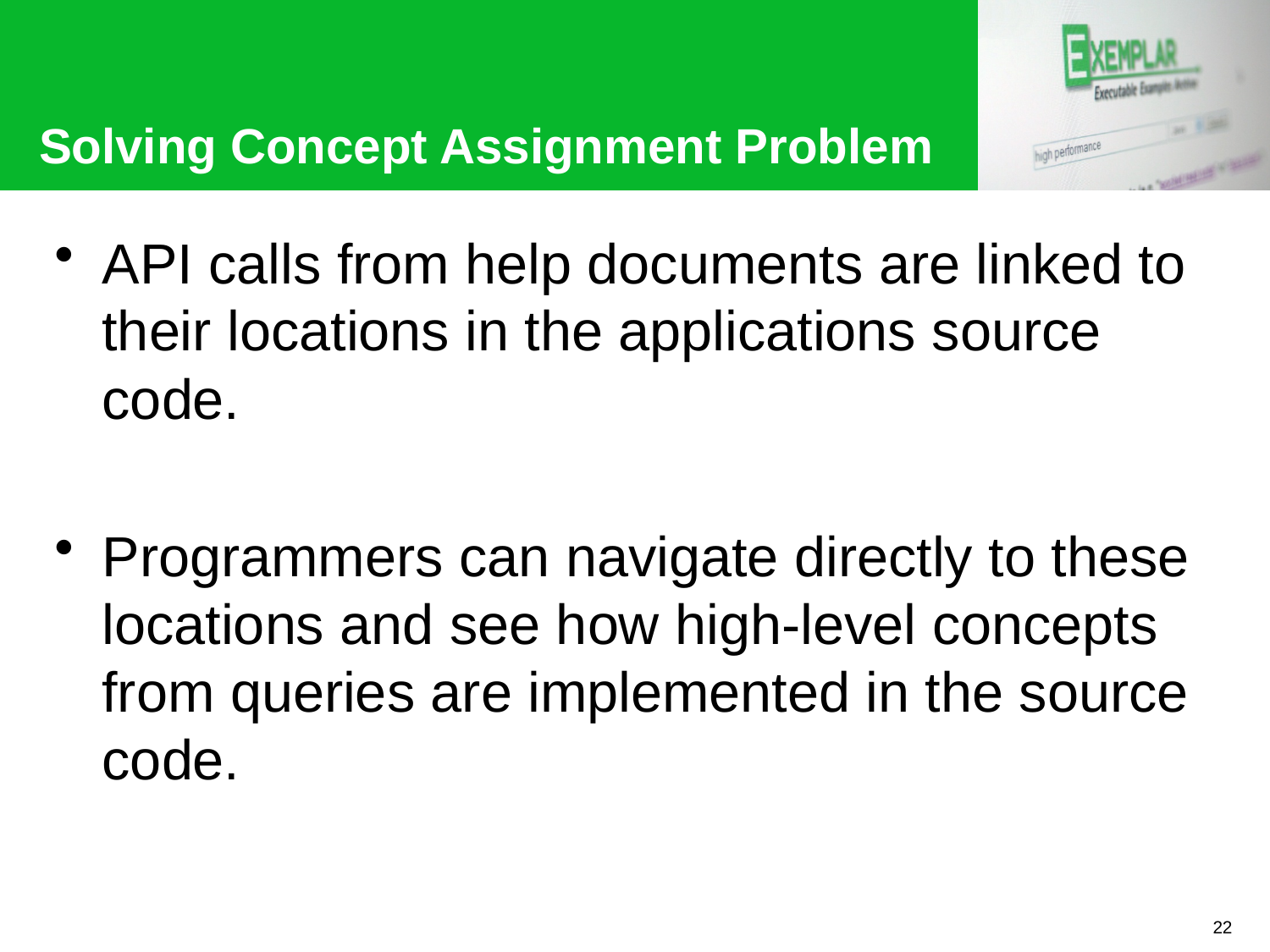

# Solving Concept Assignment Problem
API calls from help documents are linked to their locations in the applications source code.

Programmers can navigate directly to these locations and see how high-level concepts from queries are implemented in the source code.
22